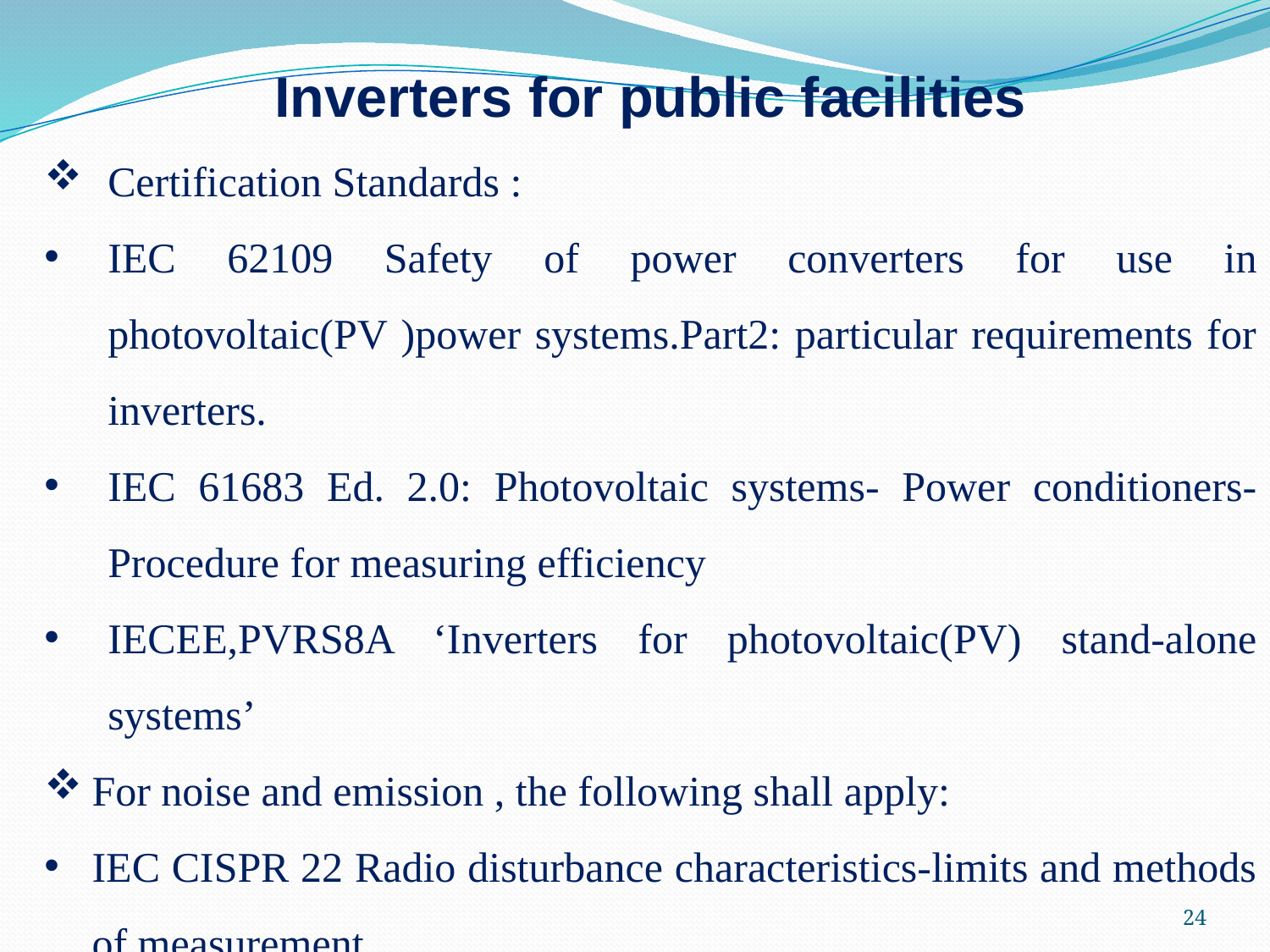

Inverters for public facilities
Certification Standards :
IEC 62109 Safety of power converters for use in photovoltaic(PV )power systems.Part2: particular requirements for inverters.
IEC 61683 Ed. 2.0: Photovoltaic systems- Power conditioners-Procedure for measuring efficiency
IECEE,PVRS8A ‘Inverters for photovoltaic(PV) stand-alone systems’
For noise and emission , the following shall apply:
IEC CISPR 22 Radio disturbance characteristics-limits and methods of measurement

24